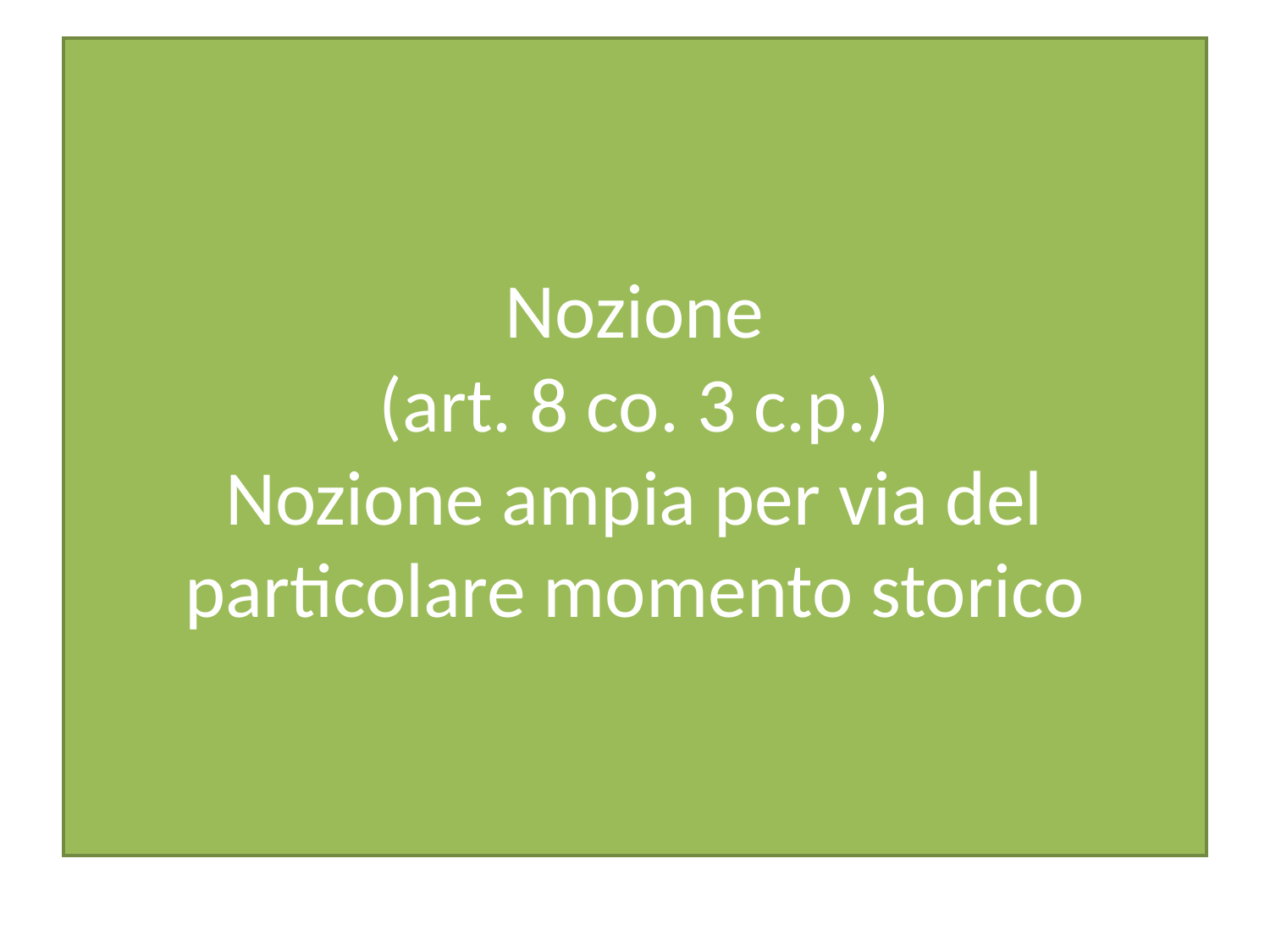

# Nozione (art. 8 co. 3 c.p.) Nozione ampia per via del particolare momento storico